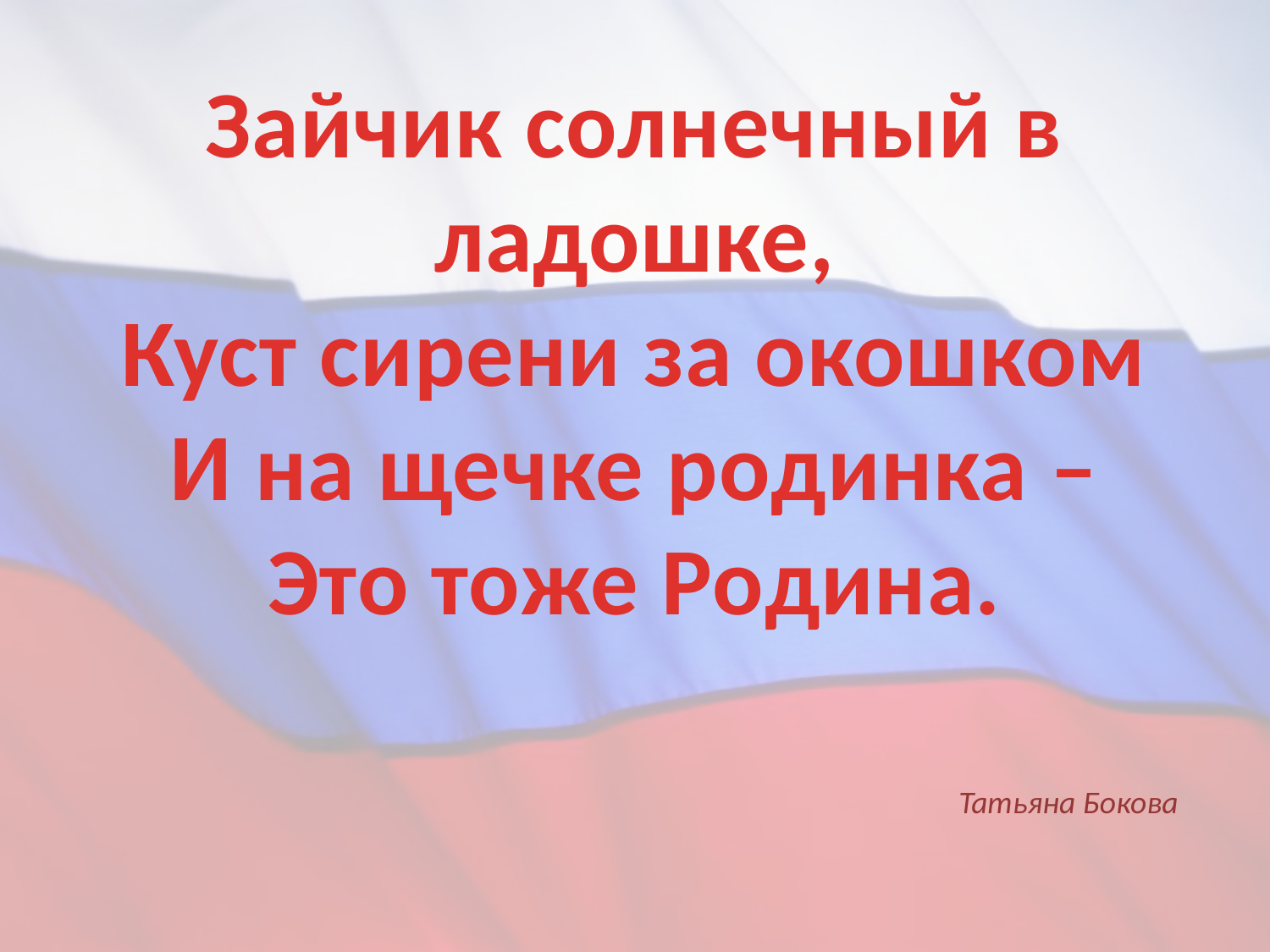

Зайчик солнечный в ладошке,
Куст сирени за окошком
И на щечке родинка –
Это тоже Родина.
Татьяна Бокова